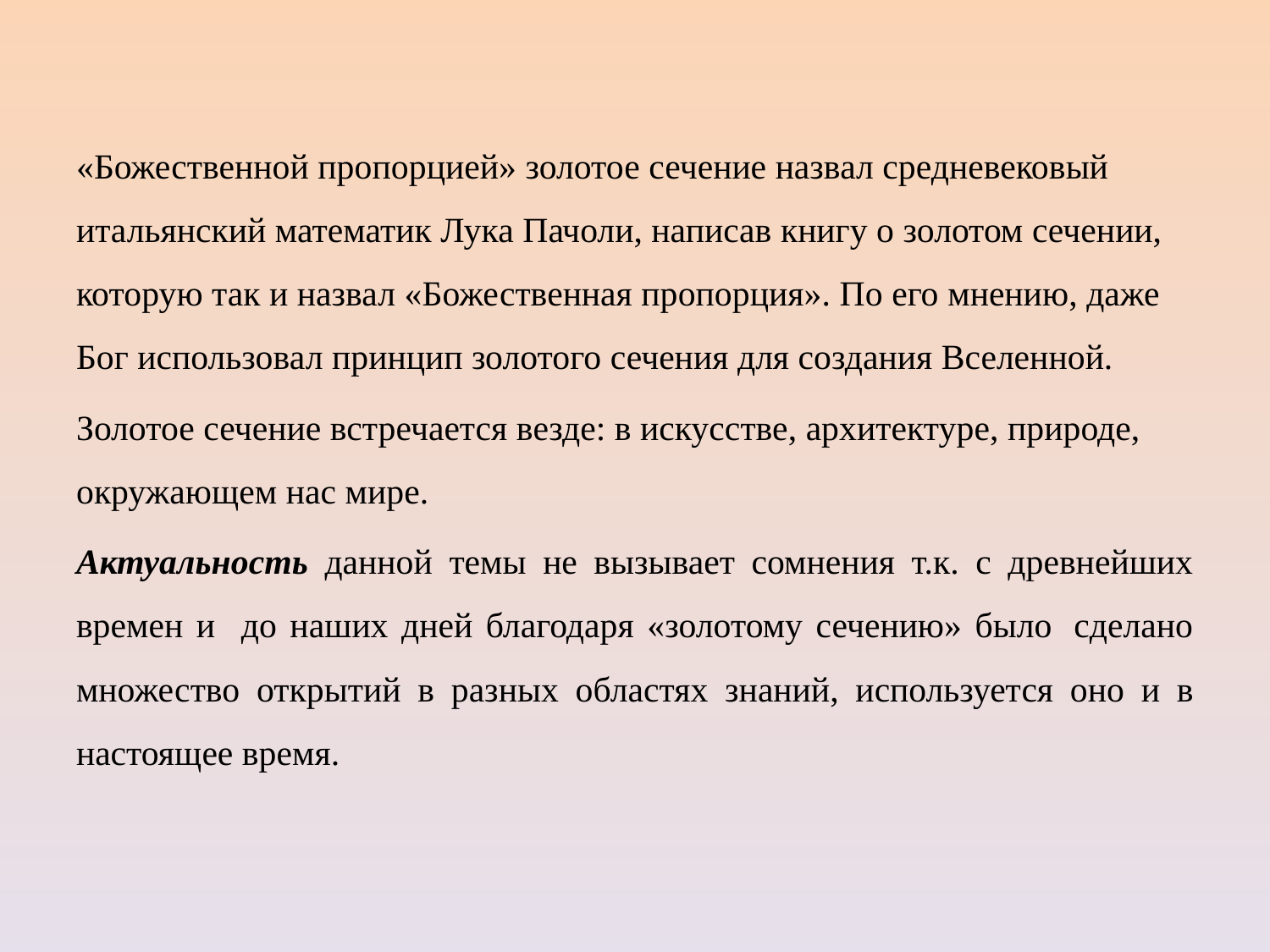

#
«Божественной пропорцией» золотое сечение назвал средневековый итальянский математик Лука Пачоли, написав книгу о золотом сечении, которую так и назвал «Божественная пропорция». По его мнению, даже Бог использовал принцип золотого сечения для создания Вселенной.
Золотое сечение встречается везде: в искусстве, архитектуре, природе, окружающем нас мире.
Актуальность данной темы не вызывает сомнения т.к. с древнейших времен и  до наших дней благодаря «золотому сечению» было  сделано множество открытий в разных областях знаний, используется оно и в настоящее время.